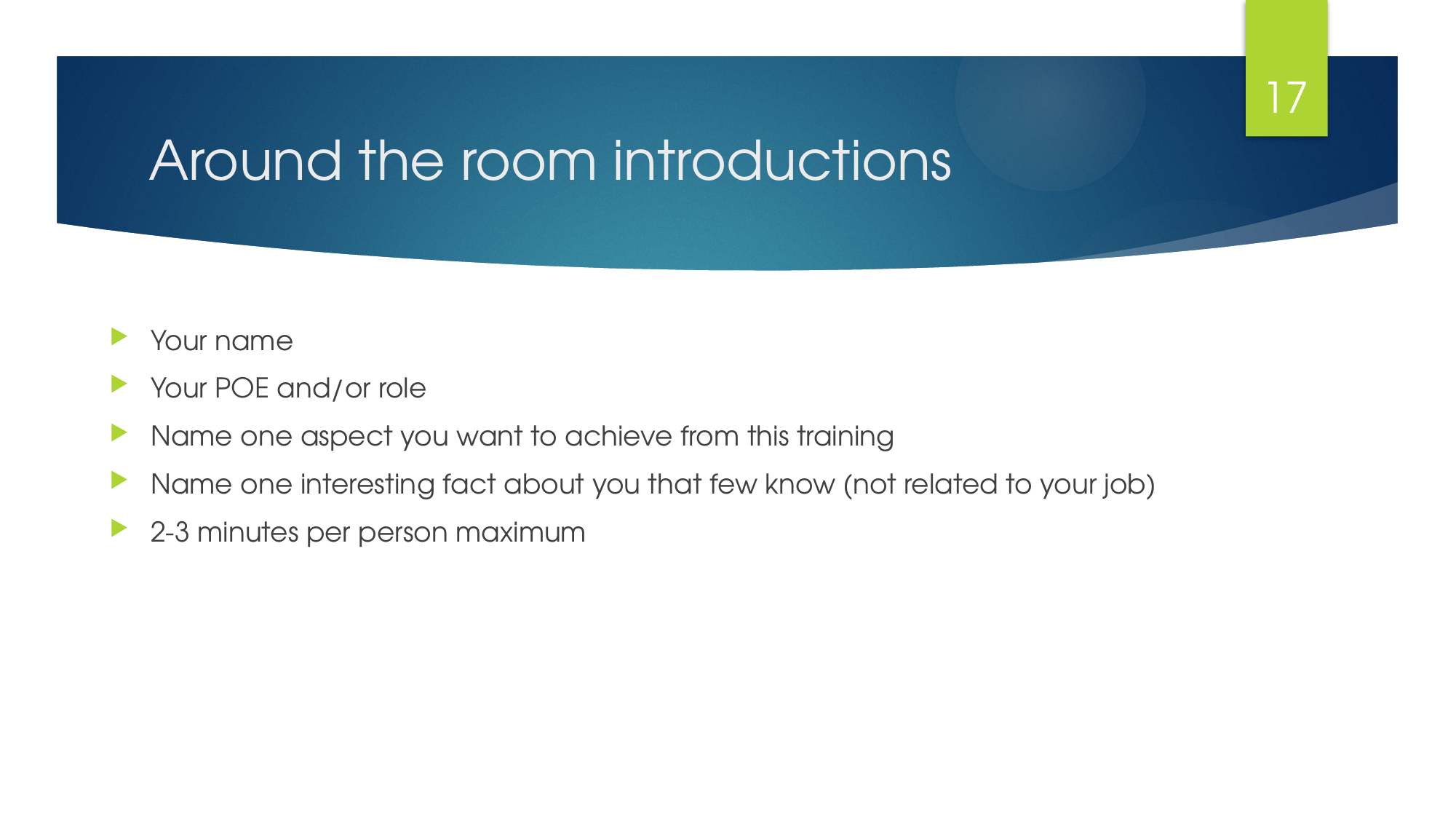

17
# Around the room introductions
Your name
Your POE and/or role
Name one aspect you want to achieve from this training
Name one interesting fact about you that few know (not related to your job)
2-3 minutes per person maximum